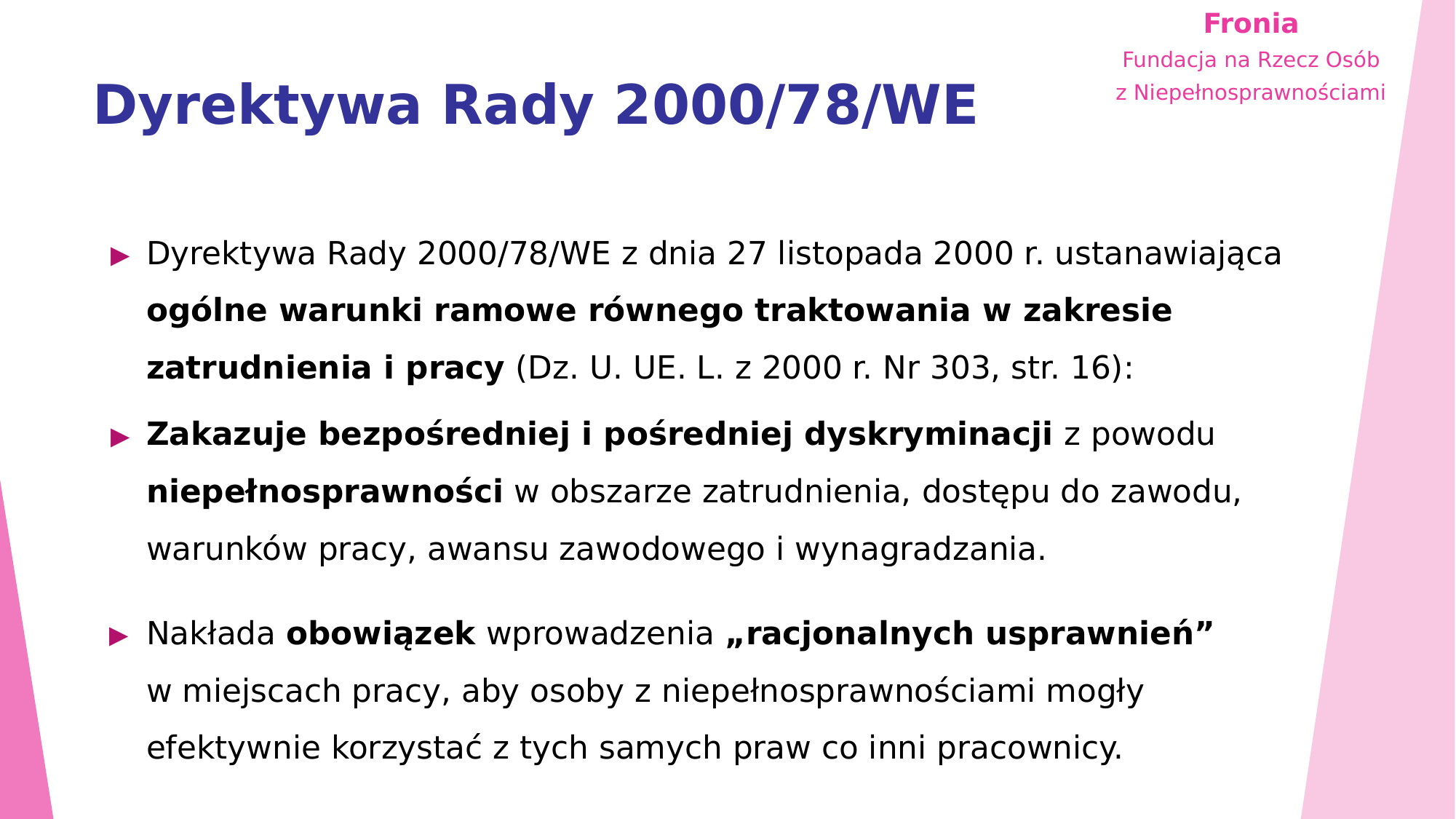

# Dyrektywa Rady 2000/78/WE
Dyrektywa Rady 2000/78/WE z dnia 27 listopada 2000 r. ustanawiająca ogólne warunki ramowe równego traktowania w zakresie zatrudnienia i pracy (Dz. U. UE. L. z 2000 r. Nr 303, str. 16):
Zakazuje bezpośredniej i pośredniej dyskryminacji z powodu niepełnosprawności w obszarze zatrudnienia, dostępu do zawodu, warunków pracy, awansu zawodowego i wynagradzania.
Nakłada obowiązek wprowadzenia „racjonalnych usprawnień” w miejscach pracy, aby osoby z niepełnosprawnościami mogły efektywnie korzystać z tych samych praw co inni pracownicy.